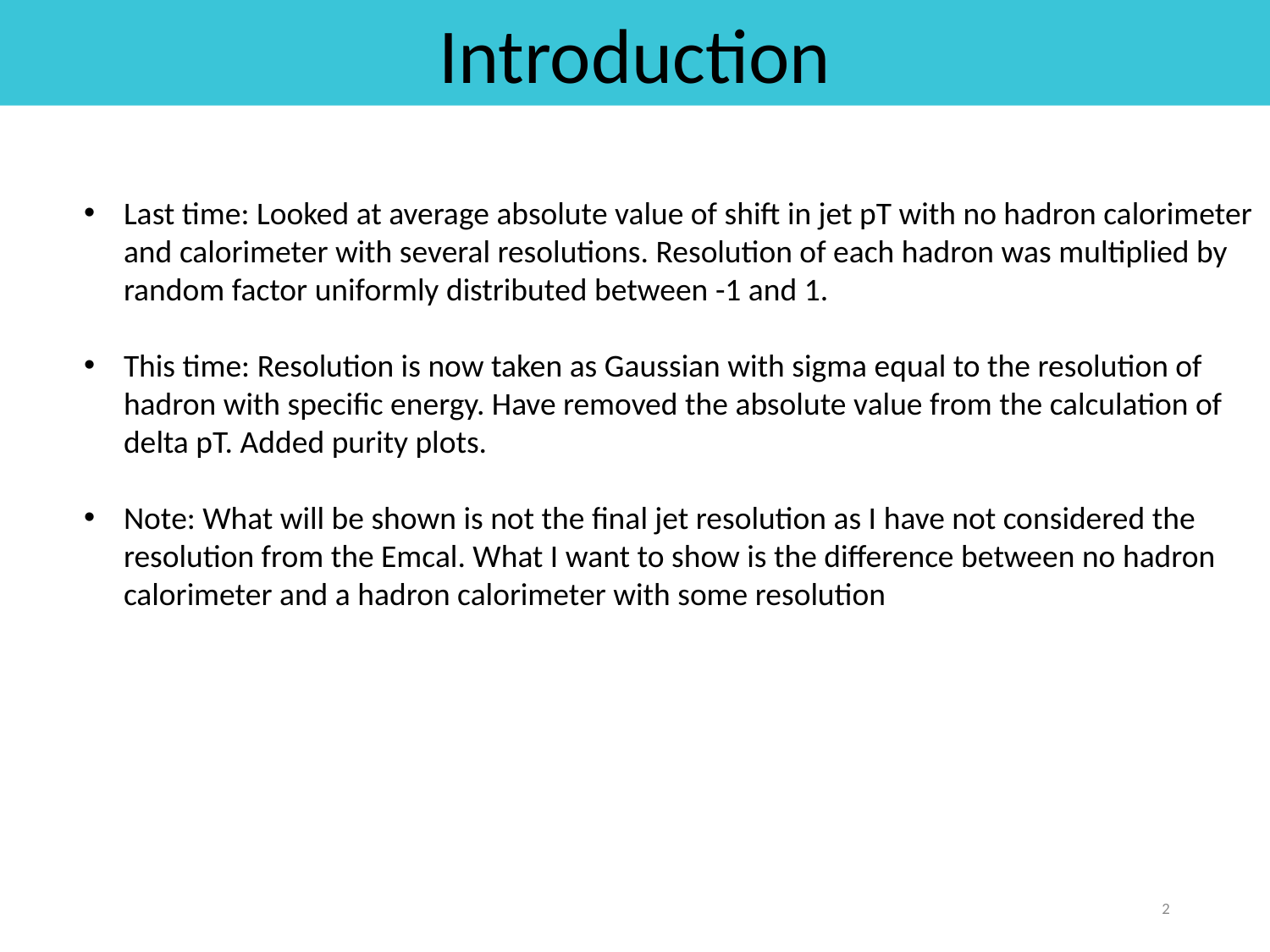

Introduction
Last time: Looked at average absolute value of shift in jet pT with no hadron calorimeter and calorimeter with several resolutions. Resolution of each hadron was multiplied by random factor uniformly distributed between -1 and 1.

This time: Resolution is now taken as Gaussian with sigma equal to the resolution of hadron with specific energy. Have removed the absolute value from the calculation of delta pT. Added purity plots.

Note: What will be shown is not the final jet resolution as I have not considered the resolution from the Emcal. What I want to show is the difference between no hadron calorimeter and a hadron calorimeter with some resolution
2